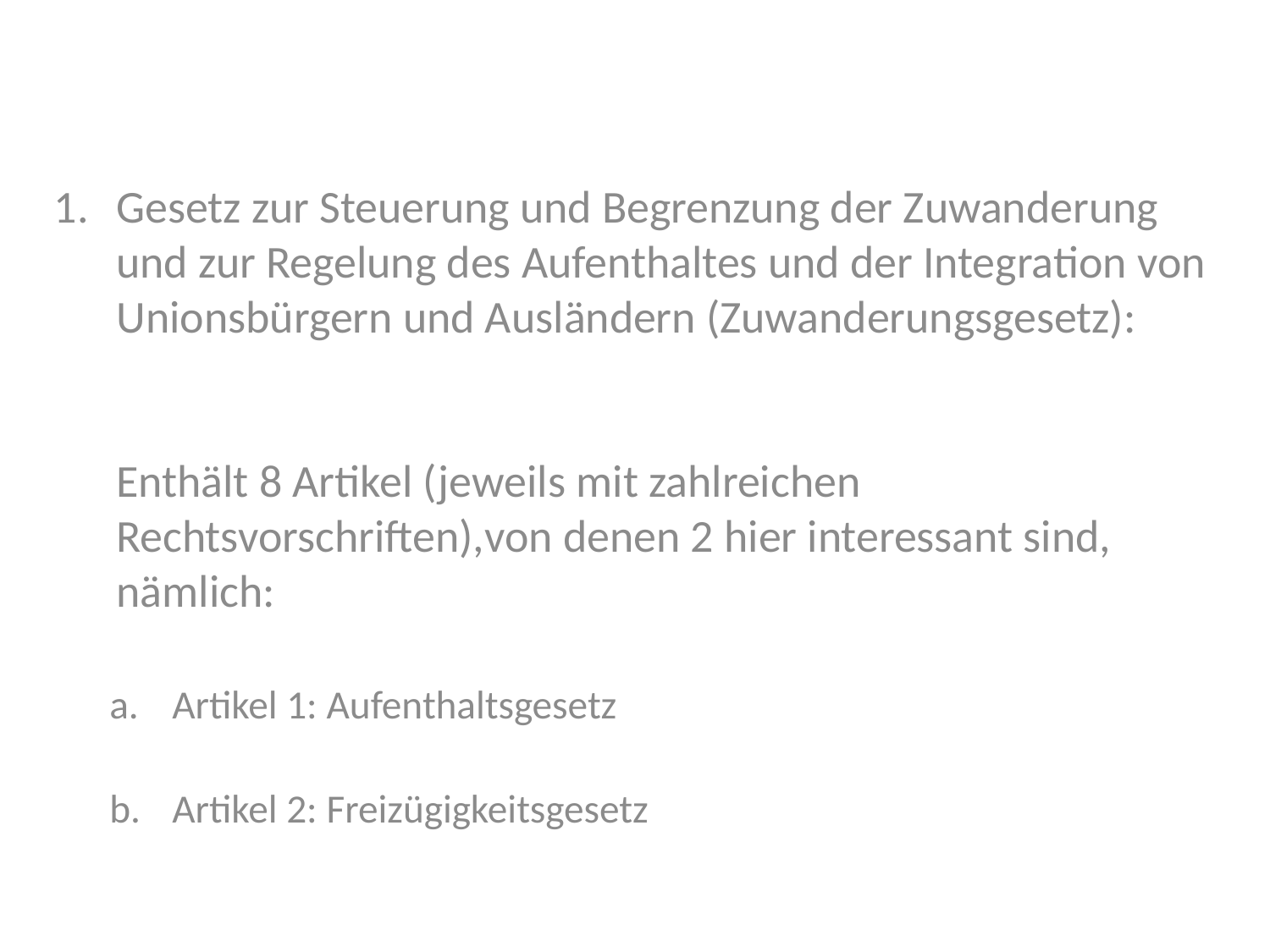

Gesetz zur Steuerung und Begrenzung der Zuwanderung und zur Regelung des Aufenthaltes und der Integration von Unionsbürgern und Ausländern (Zuwanderungsgesetz):
Enthält 8 Artikel (jeweils mit zahlreichen Rechtsvorschriften),von denen 2 hier interessant sind, nämlich:
Artikel 1: Aufenthaltsgesetz
Artikel 2: Freizügigkeitsgesetz